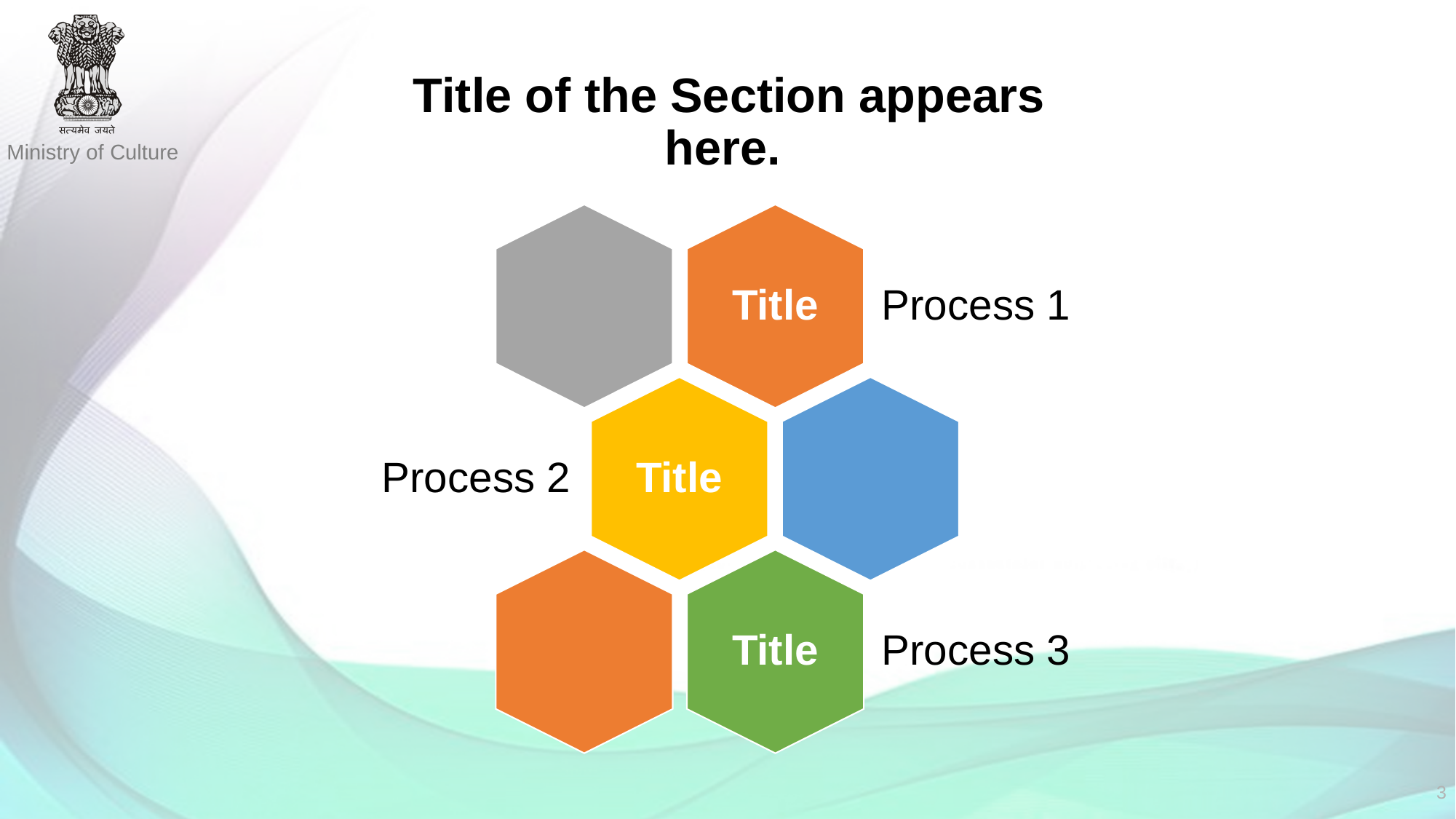

Title of the Section appears here.
Title
Process 1

Title
Process 2

Title
Process 3

3